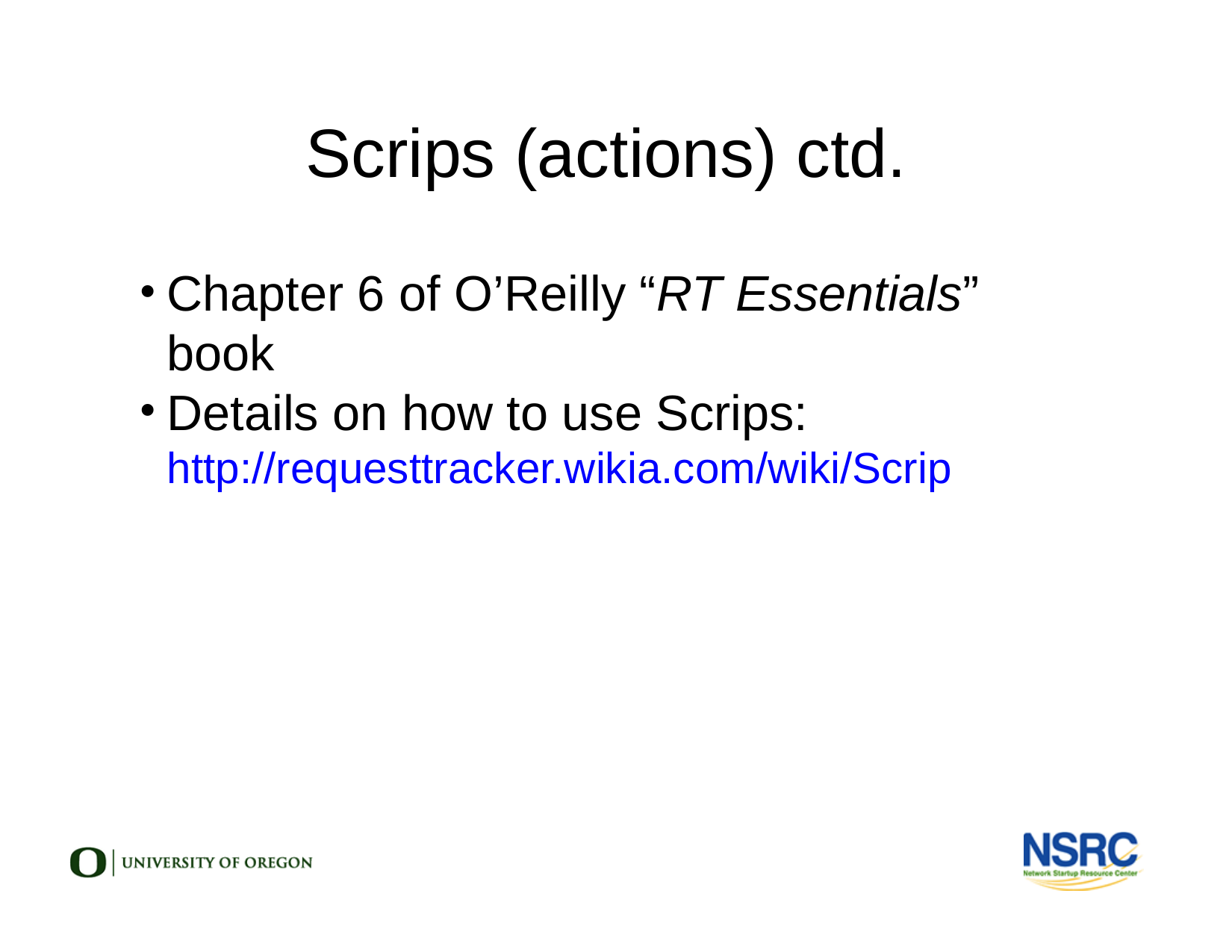

Scrips (actions) ctd.
Chapter 6 of O’Reilly “RT Essentials” book
Details on how to use Scrips:
http://requesttracker.wikia.com/wiki/Scrip